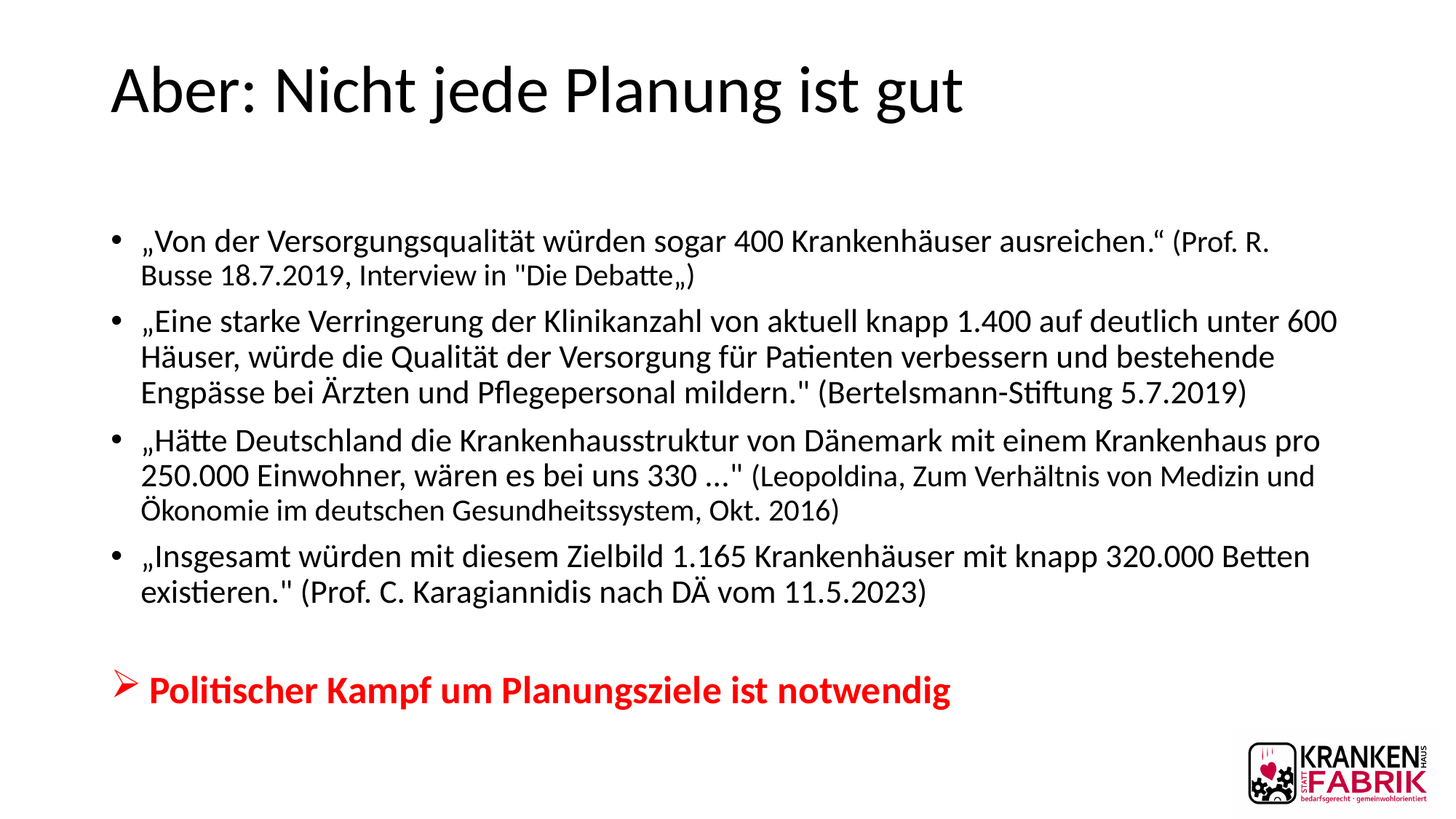

# Aber: Nicht jede Planung ist gut
„Von der Versorgungsqualität würden sogar 400 Krankenhäuser ausreichen.“ (Prof. R. Busse 18.7.2019, Interview in "Die Debatte„)
„Eine starke Verringerung der Klinikanzahl von aktuell knapp 1.400 auf deutlich unter 600 Häuser, würde die Qualität der Versorgung für Patienten verbessern und bestehende Engpässe bei Ärzten und Pflegepersonal mildern." (Bertelsmann-Stiftung 5.7.2019)
„Hätte Deutschland die Krankenhausstruktur von Dänemark mit einem Krankenhaus pro 250.000 Einwohner, wären es bei uns 330 ..." (Leopoldina, Zum Verhältnis von Medizin und Ökonomie im deutschen Gesundheitssystem, Okt. 2016)
„Insgesamt würden mit diesem Zielbild 1.165 Krankenhäuser mit knapp 320.000 Betten existieren." (Prof. C. Karagiannidis nach DÄ vom 11.5.2023)

 Politischer Kampf um Planungsziele ist notwendig